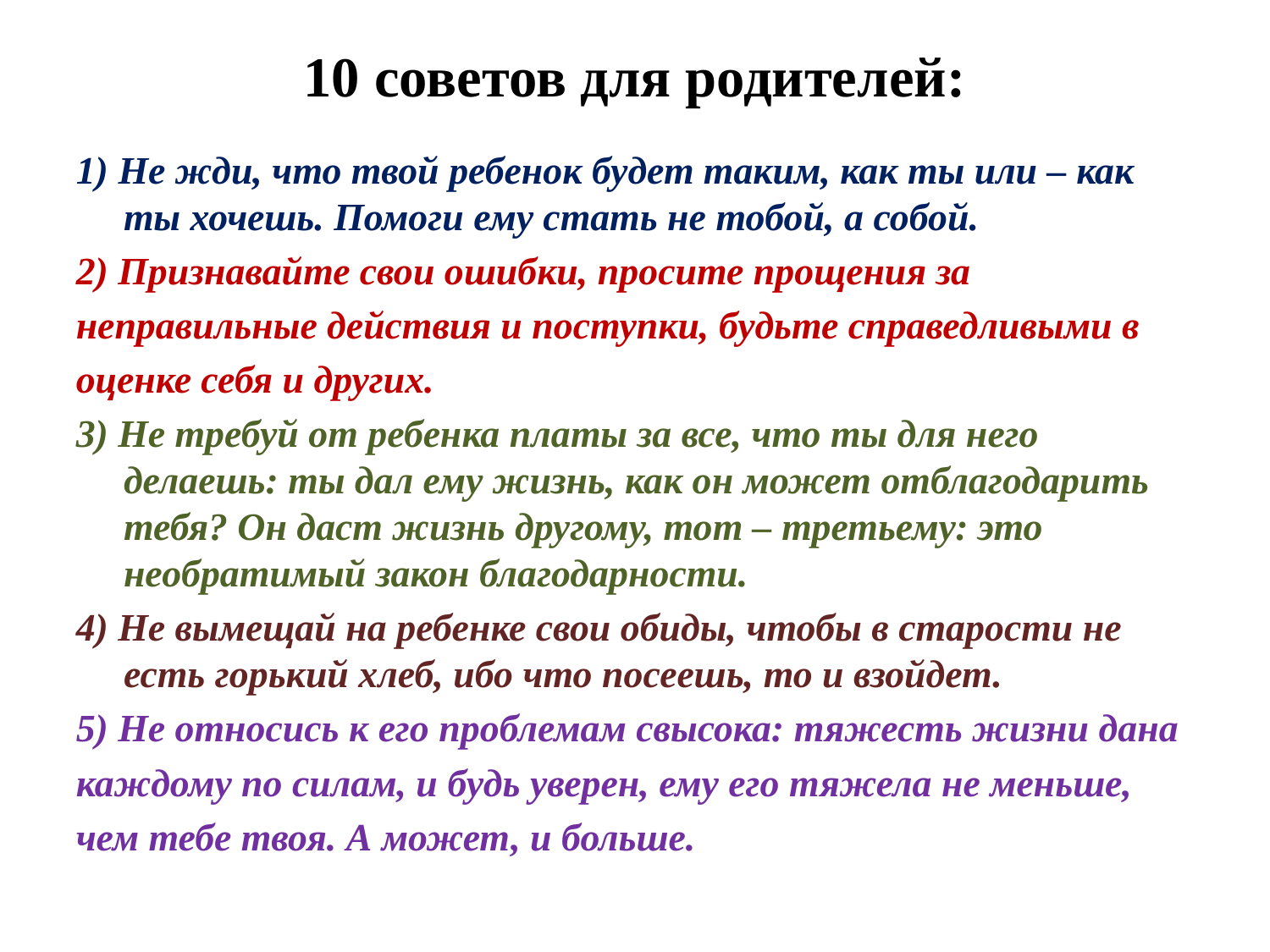

10 советов для родителей:
1) Не жди, что твой ребенок будет таким, как ты или – как ты хочешь. Помоги ему стать не тобой, а собой.
2) Признавайте свои ошибки, просите прощения за
неправильные действия и поступки, будьте справедливыми в
оценке себя и других.
3) Не требуй от ребенка платы за все, что ты для него делаешь: ты дал ему жизнь, как он может отблагодарить тебя? Он даст жизнь другому, тот – третьему: это необратимый закон благодарности.
4) Не вымещай на ребенке свои обиды, чтобы в старости не есть горький хлеб, ибо что посеешь, то и взойдет.
5) Не относись к его проблемам свысока: тяжесть жизни дана
каждому по силам, и будь уверен, ему его тяжела не меньше,
чем тебе твоя. А может, и больше.